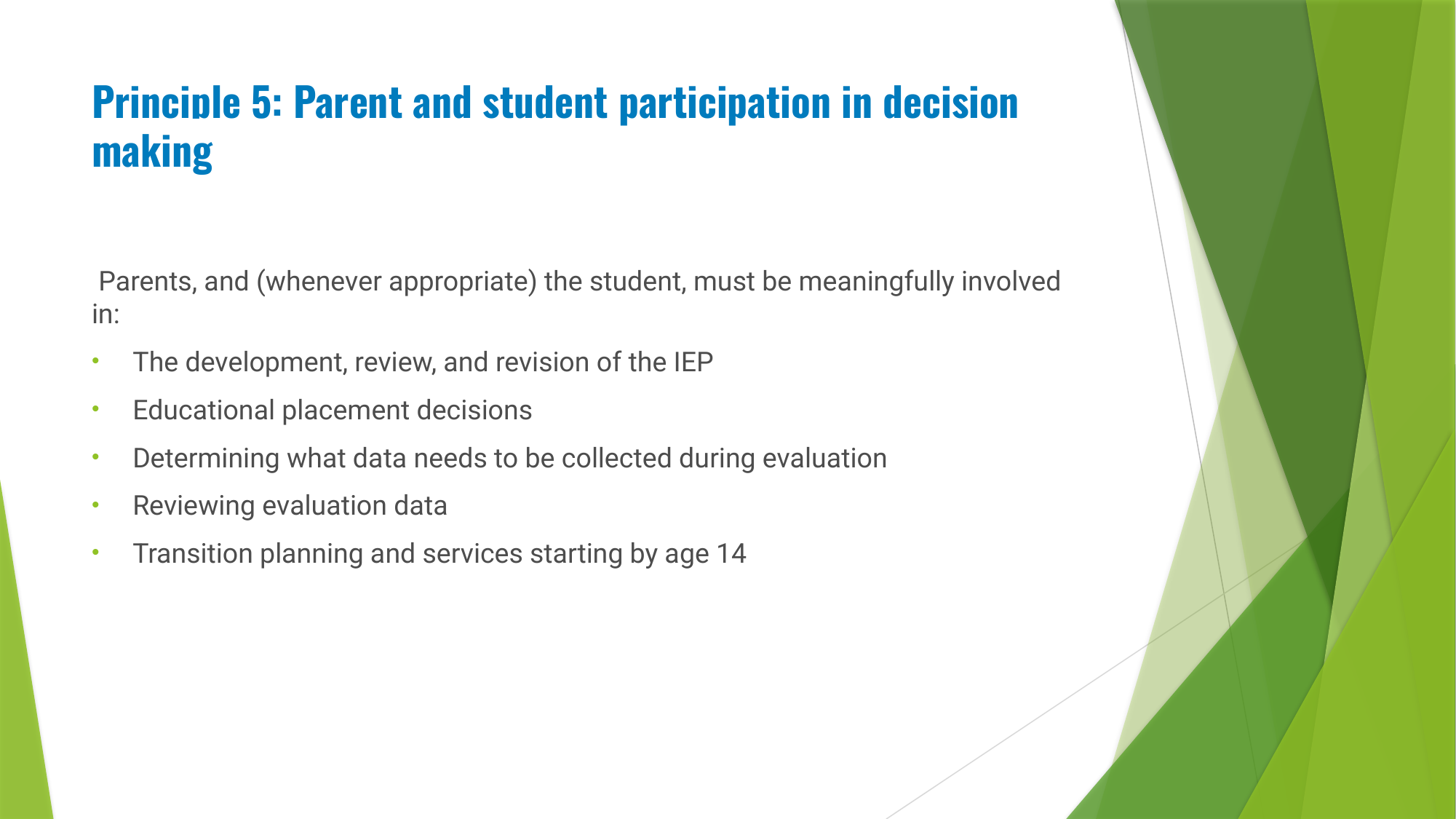

# Principle 5: Parent and student participation in decision making
 Parents, and (whenever appropriate) the student, must be meaningfully involved in:
The development, review, and revision of the IEP
Educational placement decisions
Determining what data needs to be collected during evaluation
Reviewing evaluation data
Transition planning and services starting by age 14